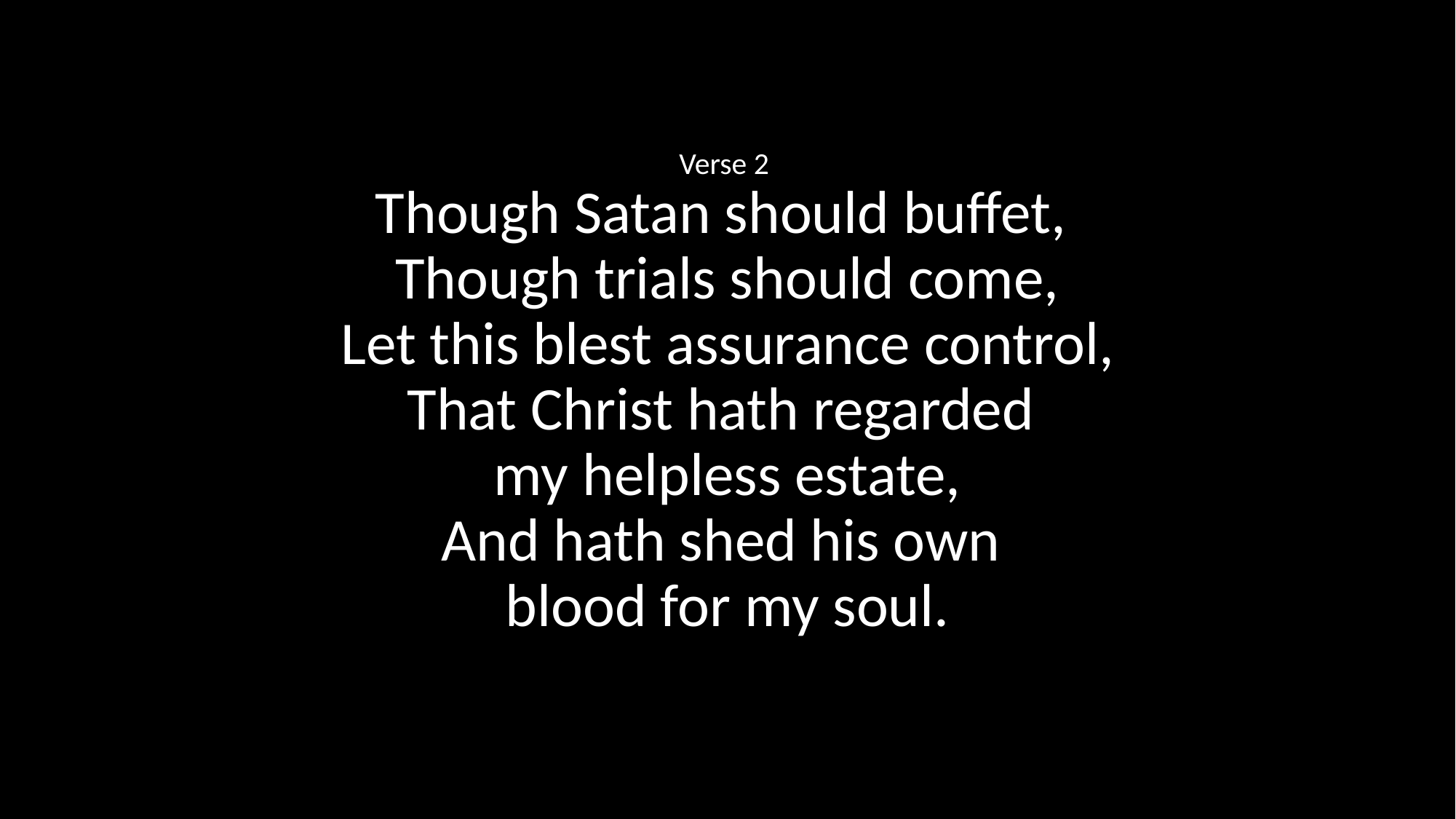

Verse 2
Though Satan should buffet,
Though trials should come,
Let this blest assurance control,
That Christ hath regarded
my helpless estate,
And hath shed his own
blood for my soul.